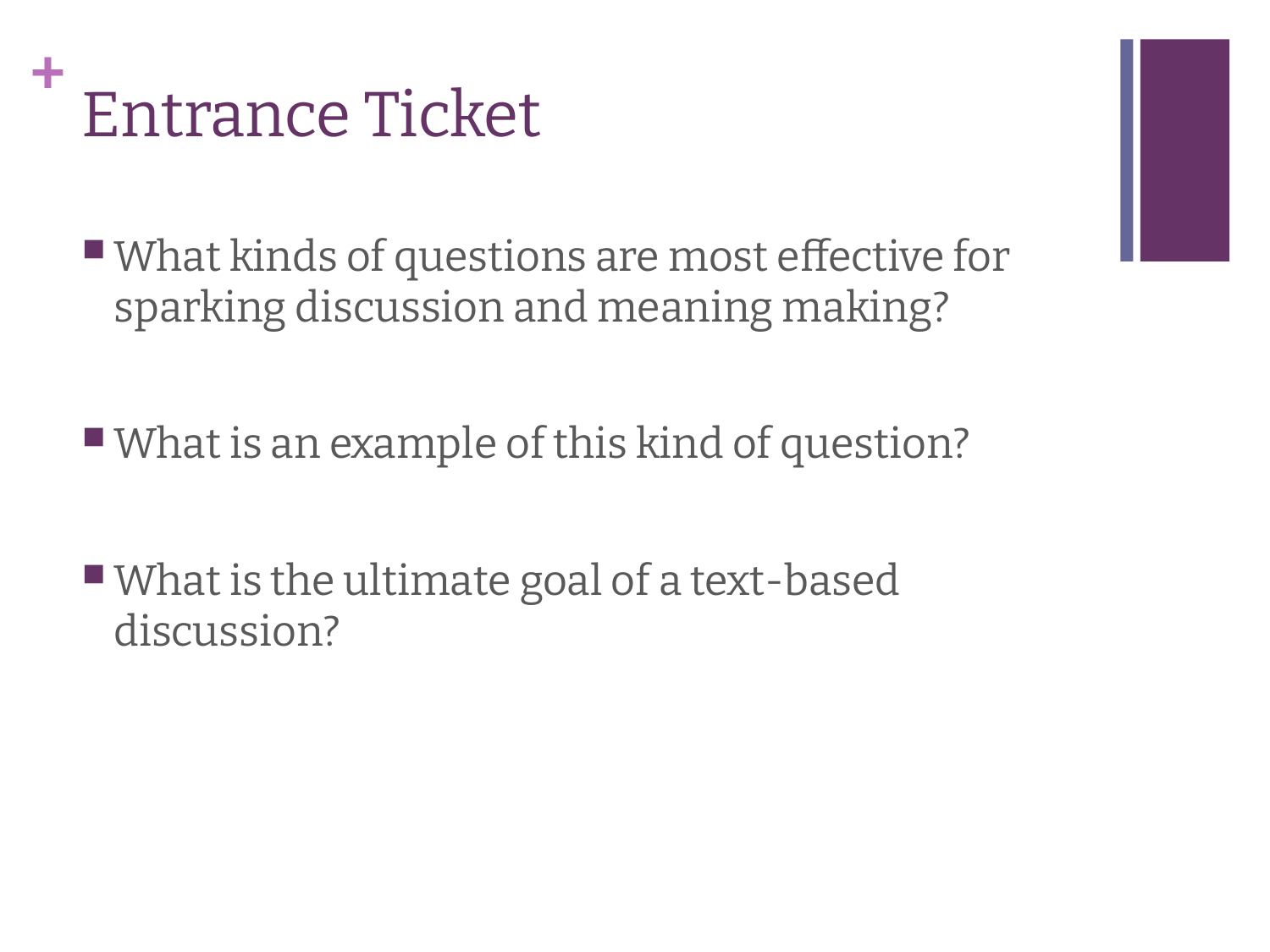

# Entrance Ticket
What kinds of questions are most effective for sparking discussion and meaning making?
What is an example of this kind of question?
What is the ultimate goal of a text-based discussion?